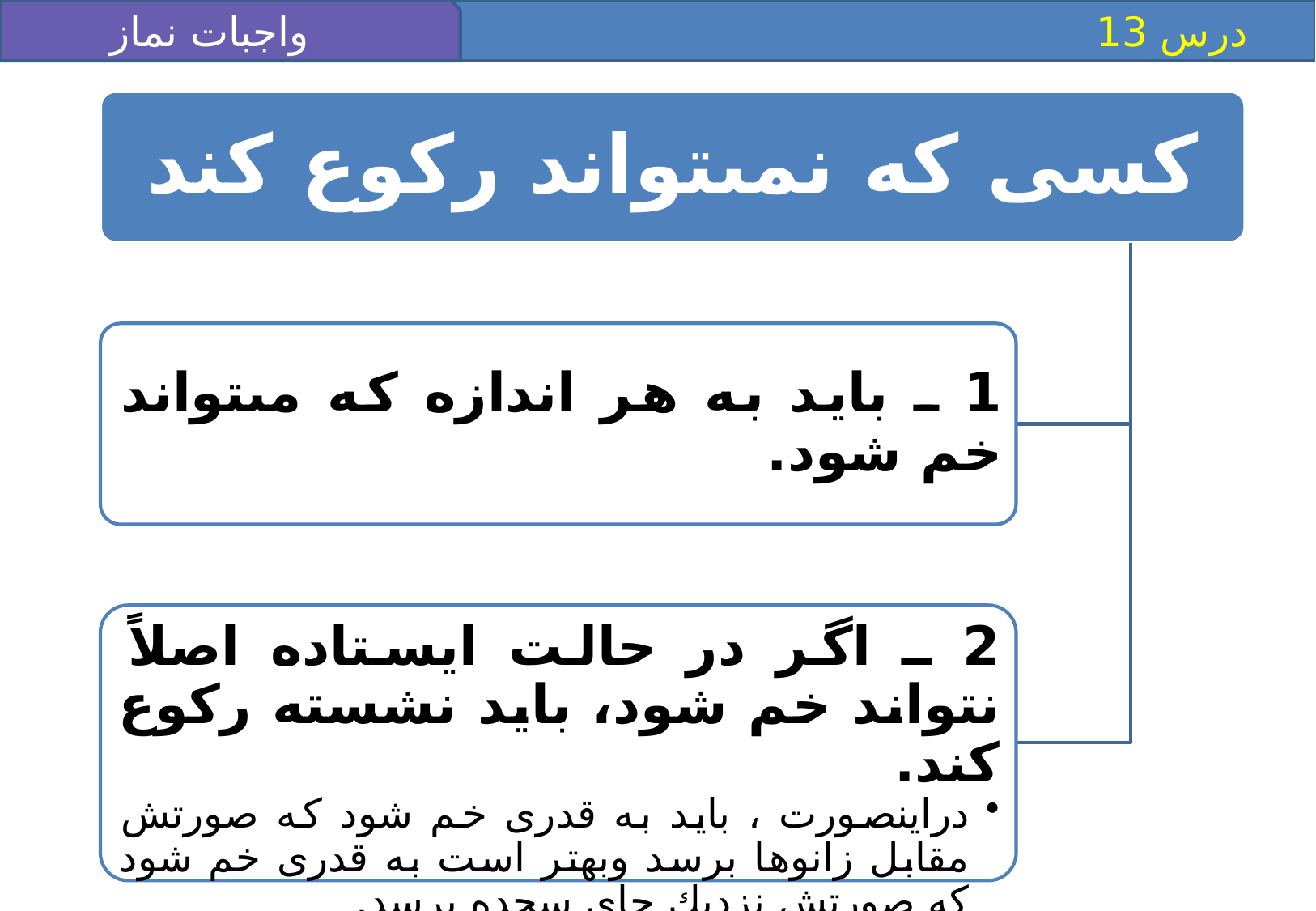

واجبات نماز 3
 درس 13
كسى كه نمى‏تواند ركوع كند

1 ـ بايد به هر اندازه كه مى‏تواند خم شود.

2 ـ اگر در حالت ايستاده اصلاً نتواند خم شود، بايد نشسته ركوع كند.
دراینصورت ، بايد به قدرى خم شود كه صورتش مقابل زانوها برسد وبهتر است به قدرى خم شود كه صورتش نزديك جاى سجده برسد.